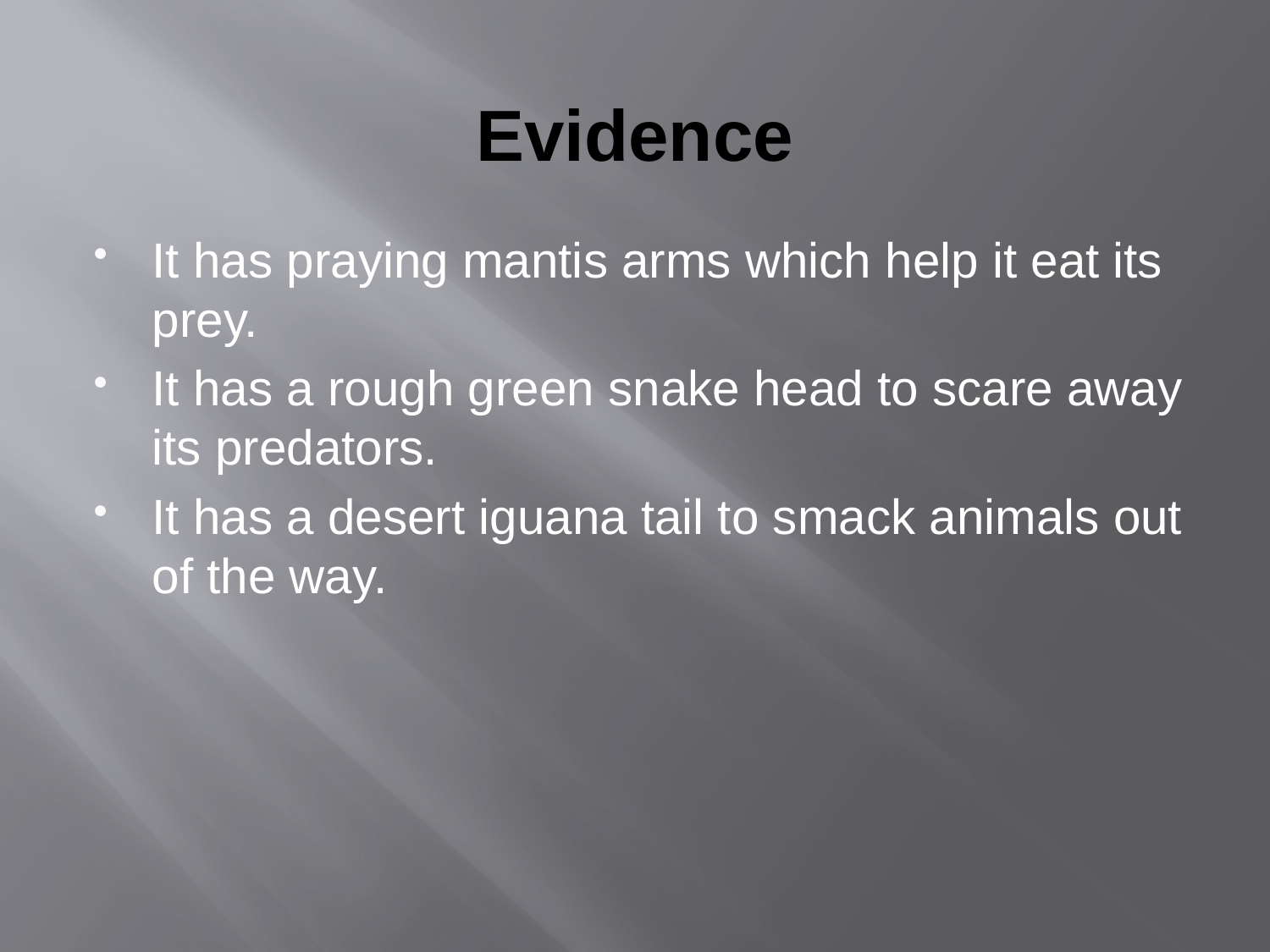

# Evidence
It has praying mantis arms which help it eat its prey.
It has a rough green snake head to scare away its predators.
It has a desert iguana tail to smack animals out of the way.